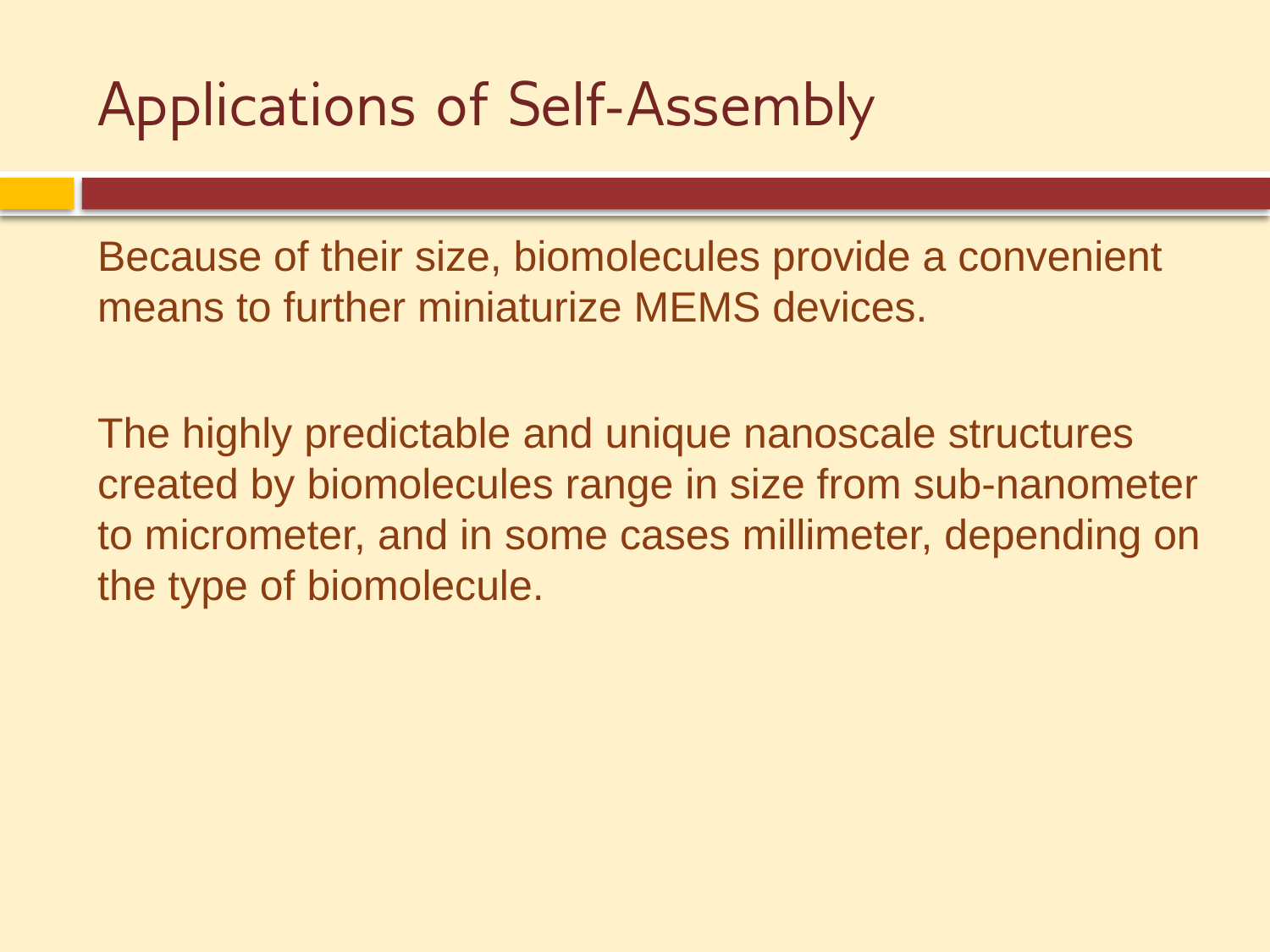

# Applications of Self-Assembly
Because of their size, biomolecules provide a convenient means to further miniaturize MEMS devices.

The highly predictable and unique nanoscale structures created by biomolecules range in size from sub-nanometer to micrometer, and in some cases millimeter, depending on the type of biomolecule.